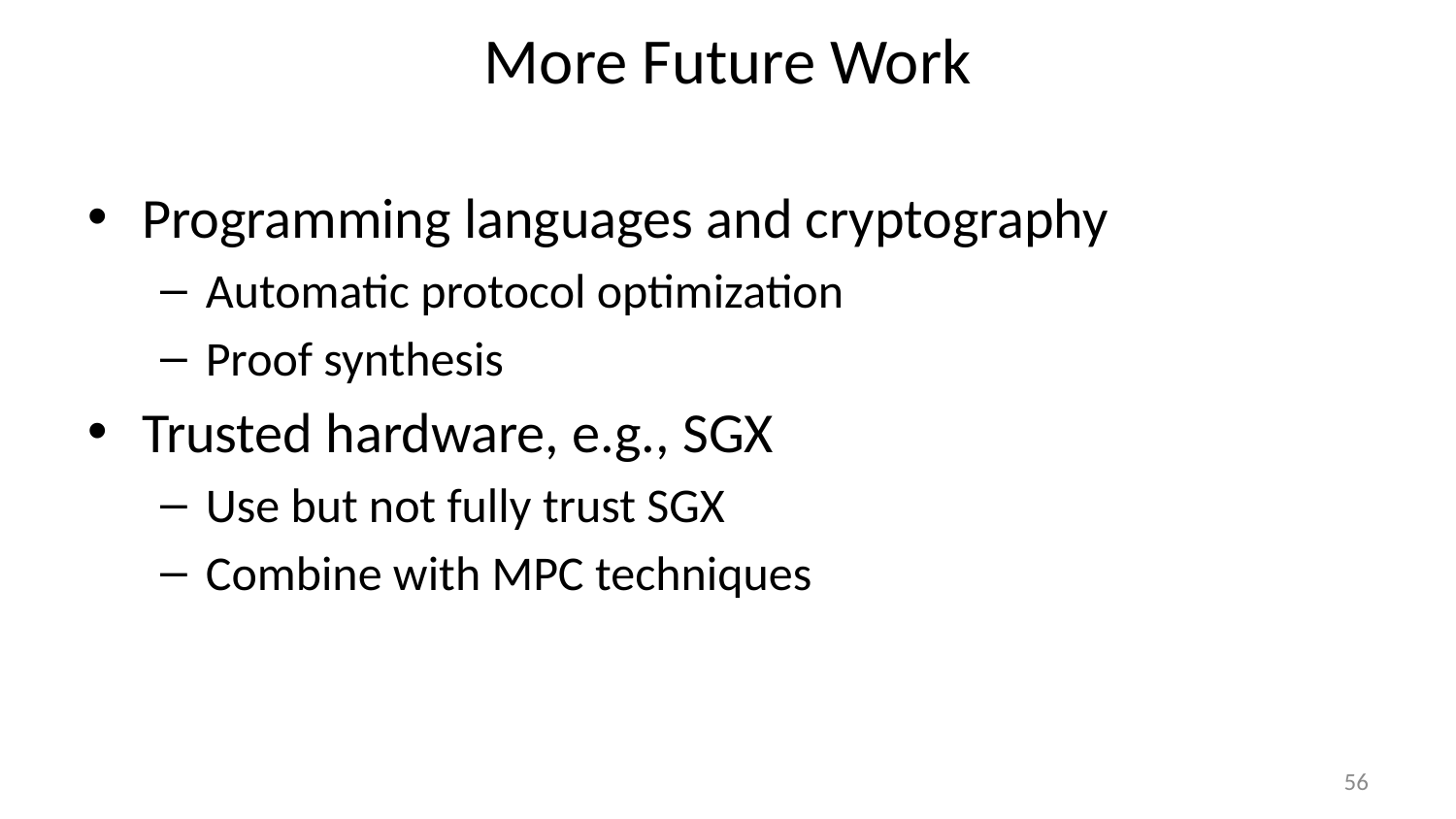

# More Future Work
Programming languages and cryptography
Automatic protocol optimization
Proof synthesis
Trusted hardware, e.g., SGX
Use but not fully trust SGX
Combine with MPC techniques
56